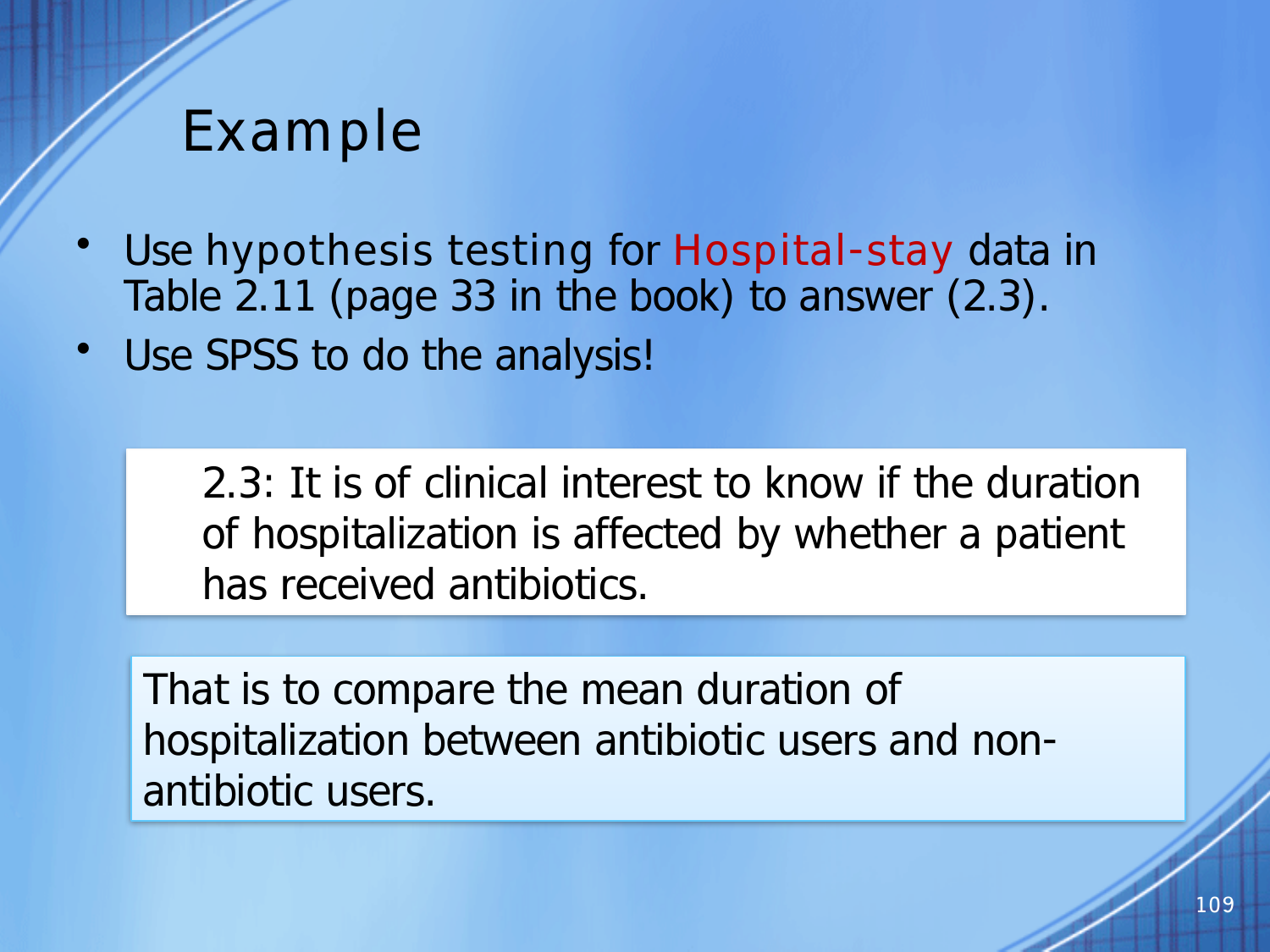

# Example
Use hypothesis testing for Hospital-stay data in Table 2.11 (page 33 in the book) to answer (2.3).
Use SPSS to do the analysis!
2.3: It is of clinical interest to know if the duration of hospitalization is affected by whether a patient has received antibiotics.
That is to compare the mean duration of hospitalization between antibiotic users and non-antibiotic users.
109